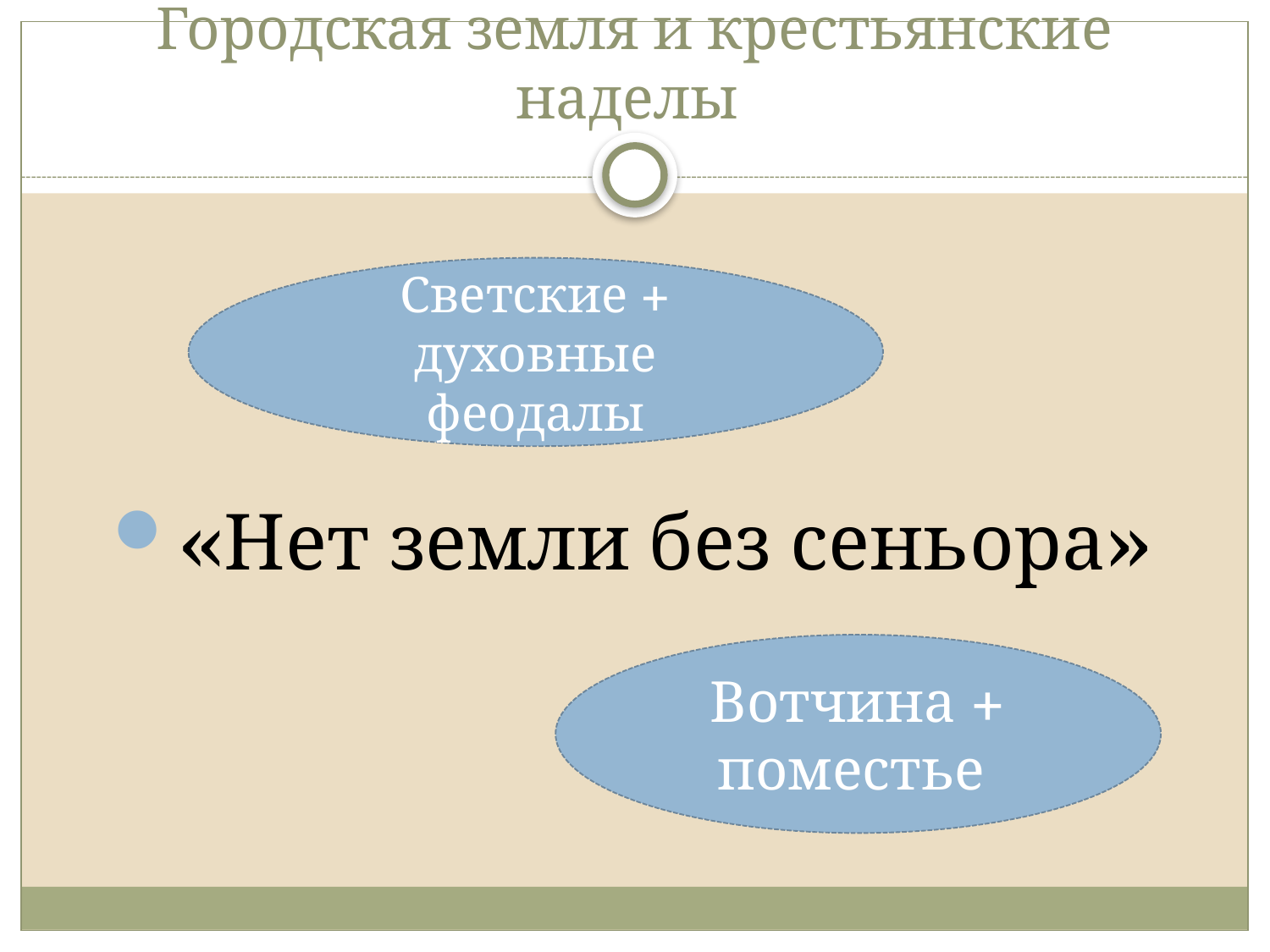

# Городская земля и крестьянские наделы
Светские + духовные феодалы
«Нет земли без сеньора»
Вотчина + поместье